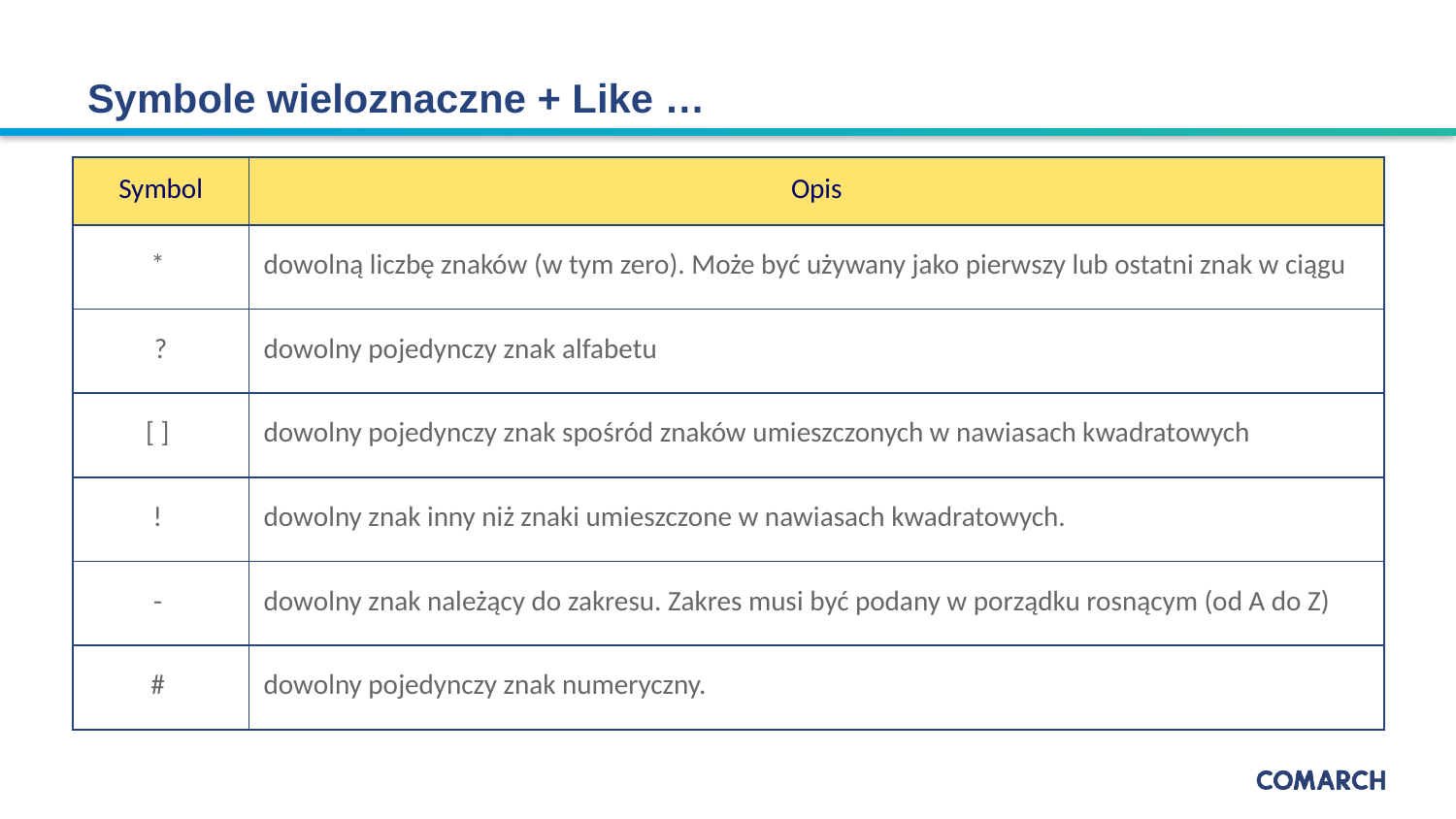

# Symbole wieloznaczne + Like …
| Symbol | Opis |
| --- | --- |
| \* | dowolną liczbę znaków (w tym zero). Może być używany jako pierwszy lub ostatni znak w ciągu |
| ? | dowolny pojedynczy znak alfabetu |
| [ ] | dowolny pojedynczy znak spośród znaków umieszczonych w nawiasach kwadratowych |
| ! | dowolny znak inny niż znaki umieszczone w nawiasach kwadratowych. |
| - | dowolny znak należący do zakresu. Zakres musi być podany w porządku rosnącym (od A do Z) |
| # | dowolny pojedynczy znak numeryczny. |